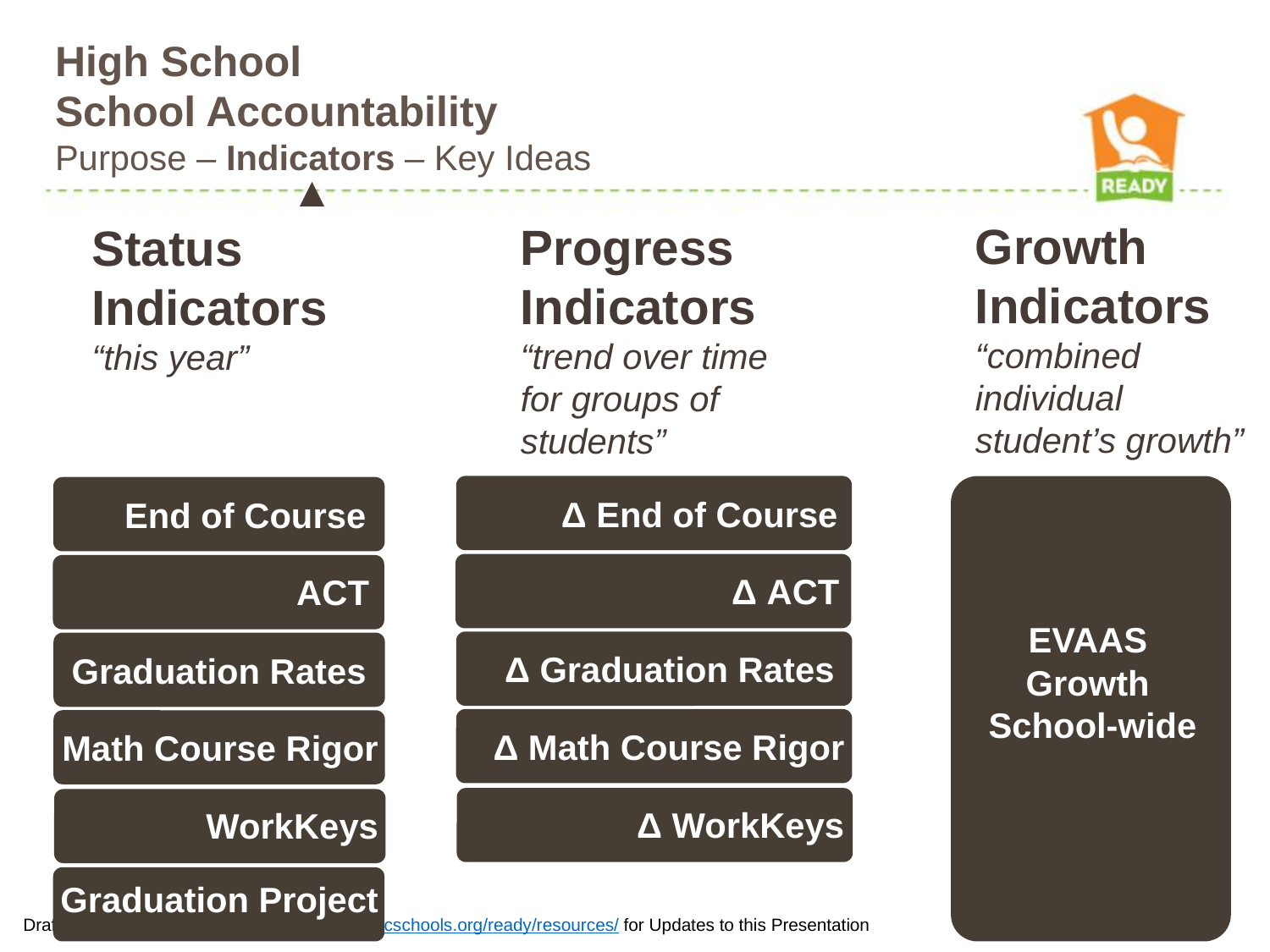

# High School School Accountability Purpose – Indicators – Key Ideas
▲

Status
Indicators
“this year”
Progress
Indicators
“trend over time for groups of students”
Growth Indicators
“combined individual student’s growth”

Δ End of Course
End of Course
Δ End of Grade
3-8 Math
EOG
3-8 Math

Δ ACT
ACT
EVAAS
Growth
School-wide

Δ Graduation Rates
Graduation Rates

Δ Math Course Rigor
Math Course Rigor

Δ WorkKeys
WorkKeys

Graduation Project